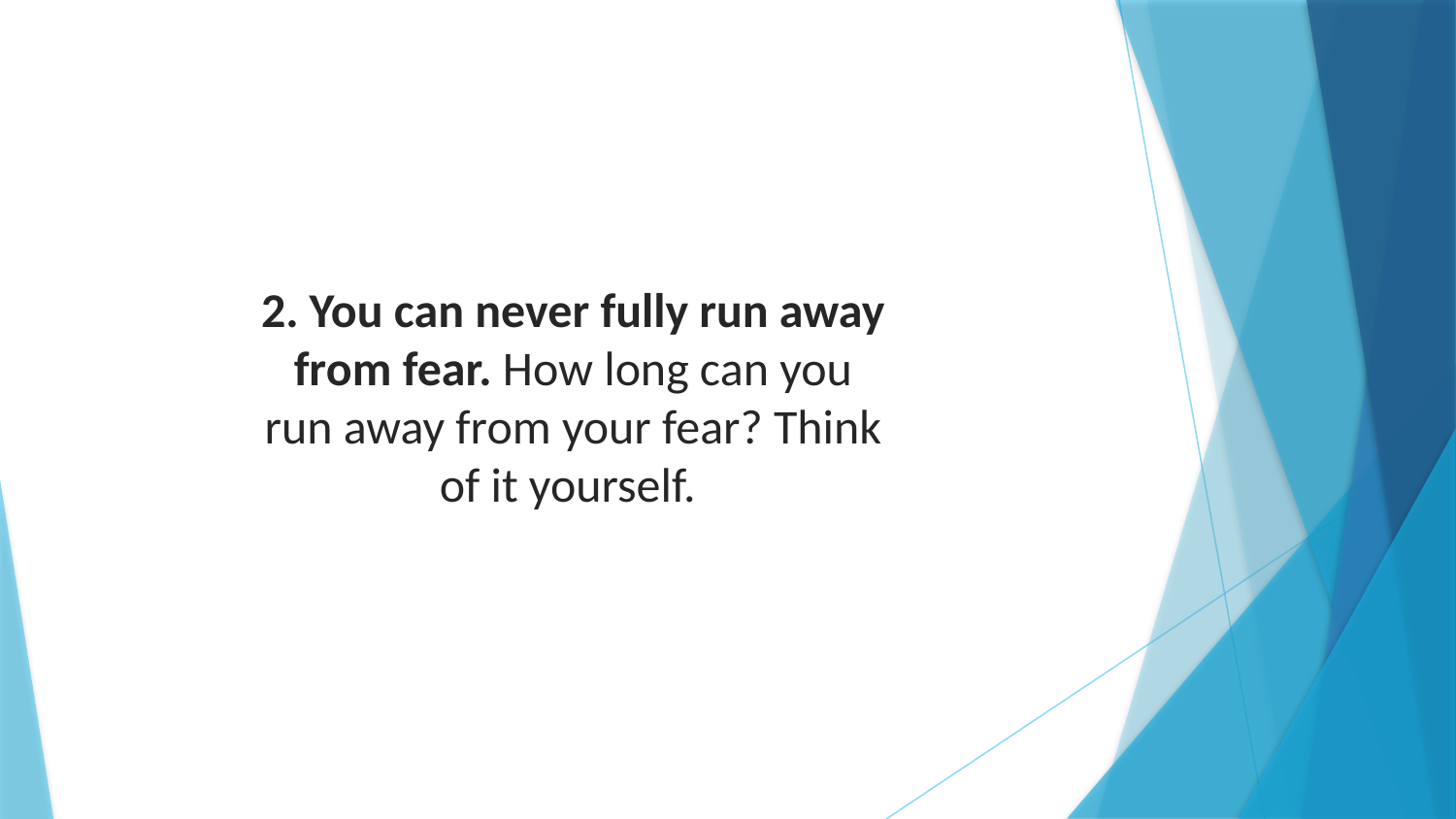

2. You can never fully run away from fear. How long can you run away from your fear? Think of it yourself.